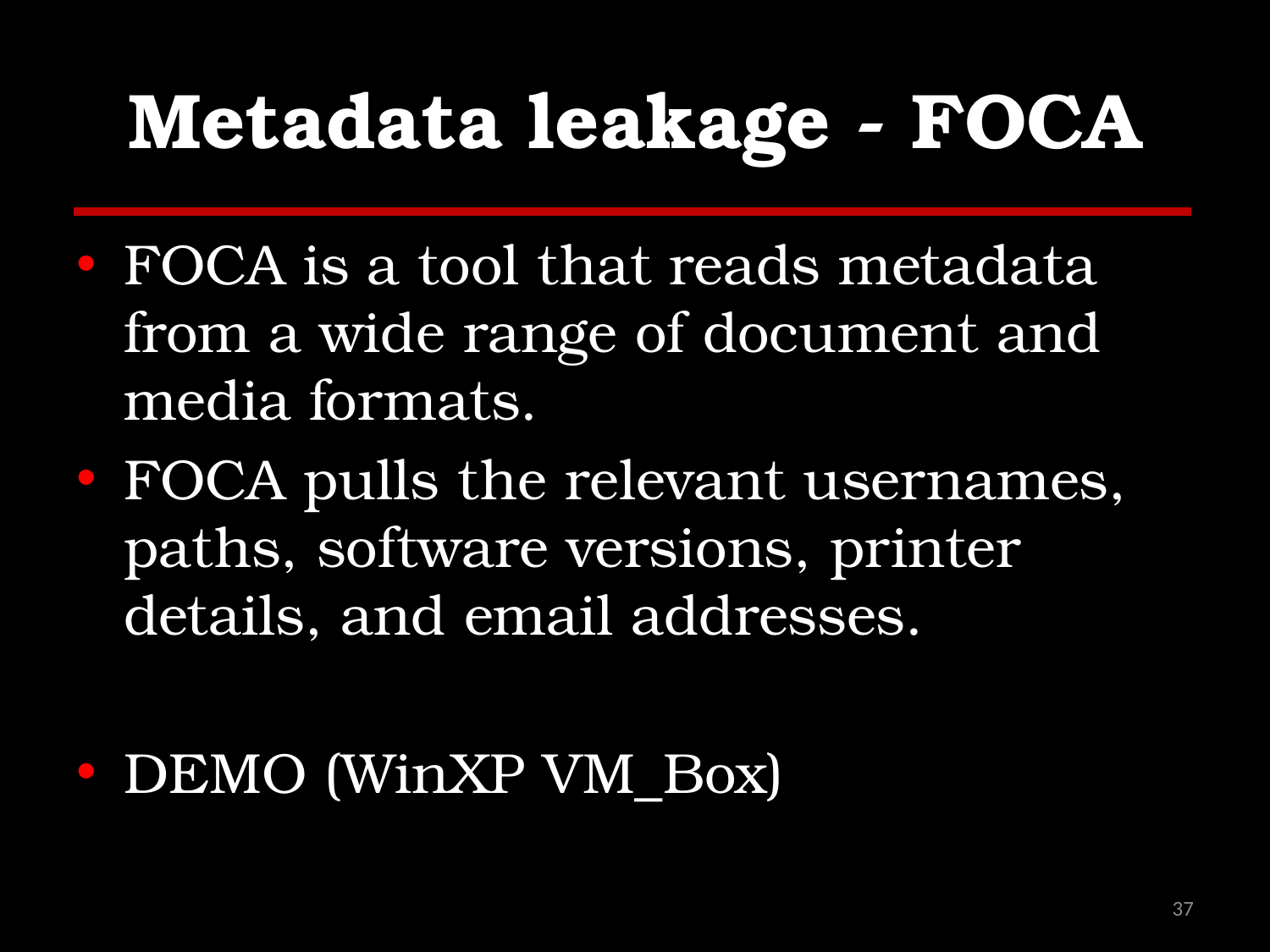

# Metadata leakage - FOCA
FOCA is a tool that reads metadata from a wide range of document and media formats.
FOCA pulls the relevant usernames, paths, software versions, printer details, and email addresses.

DEMO (WinXP VM_Box)
37